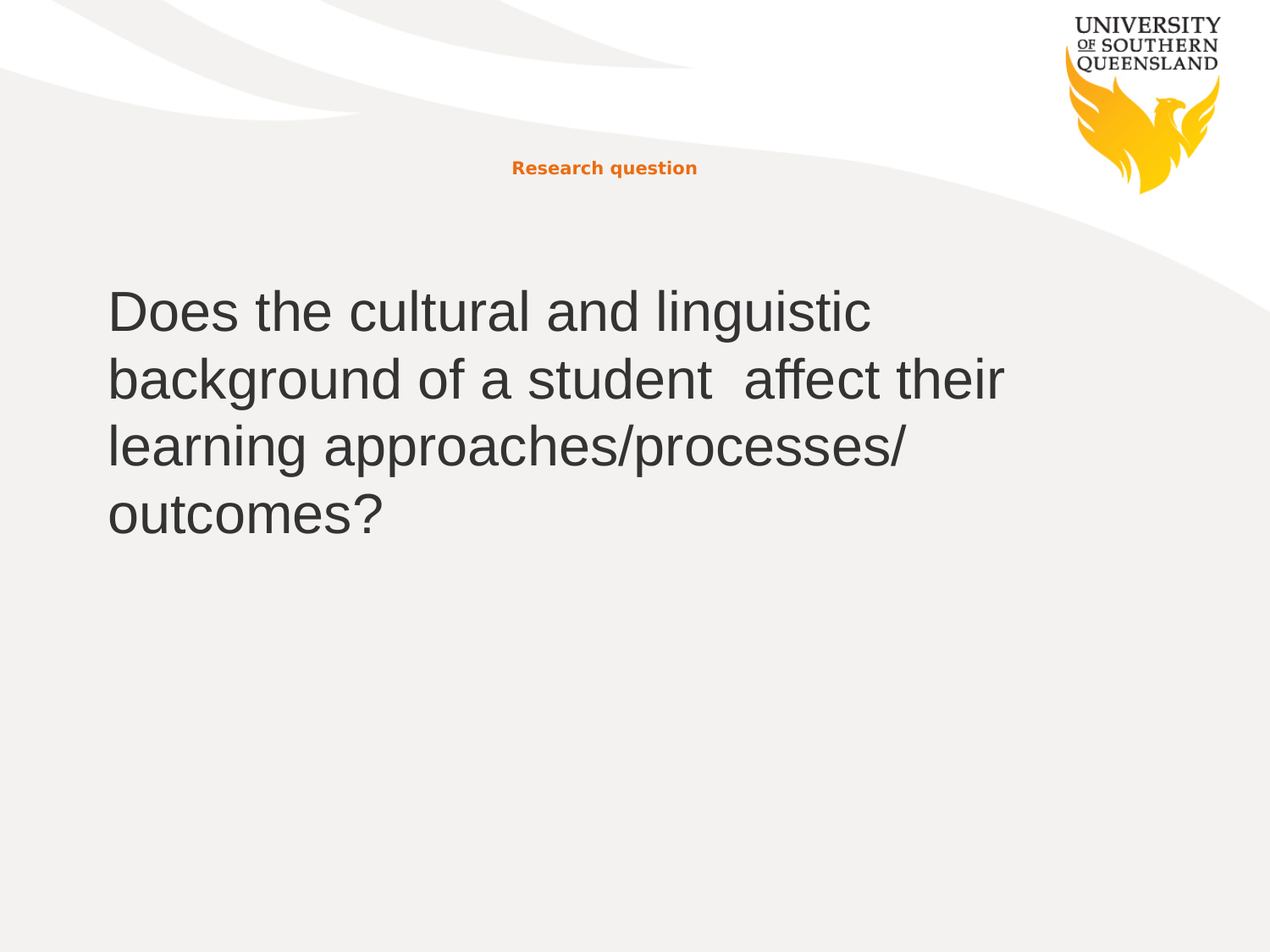

# Research question

Does the cultural and linguistic background of a student  affect their learning approaches/processes/ outcomes?